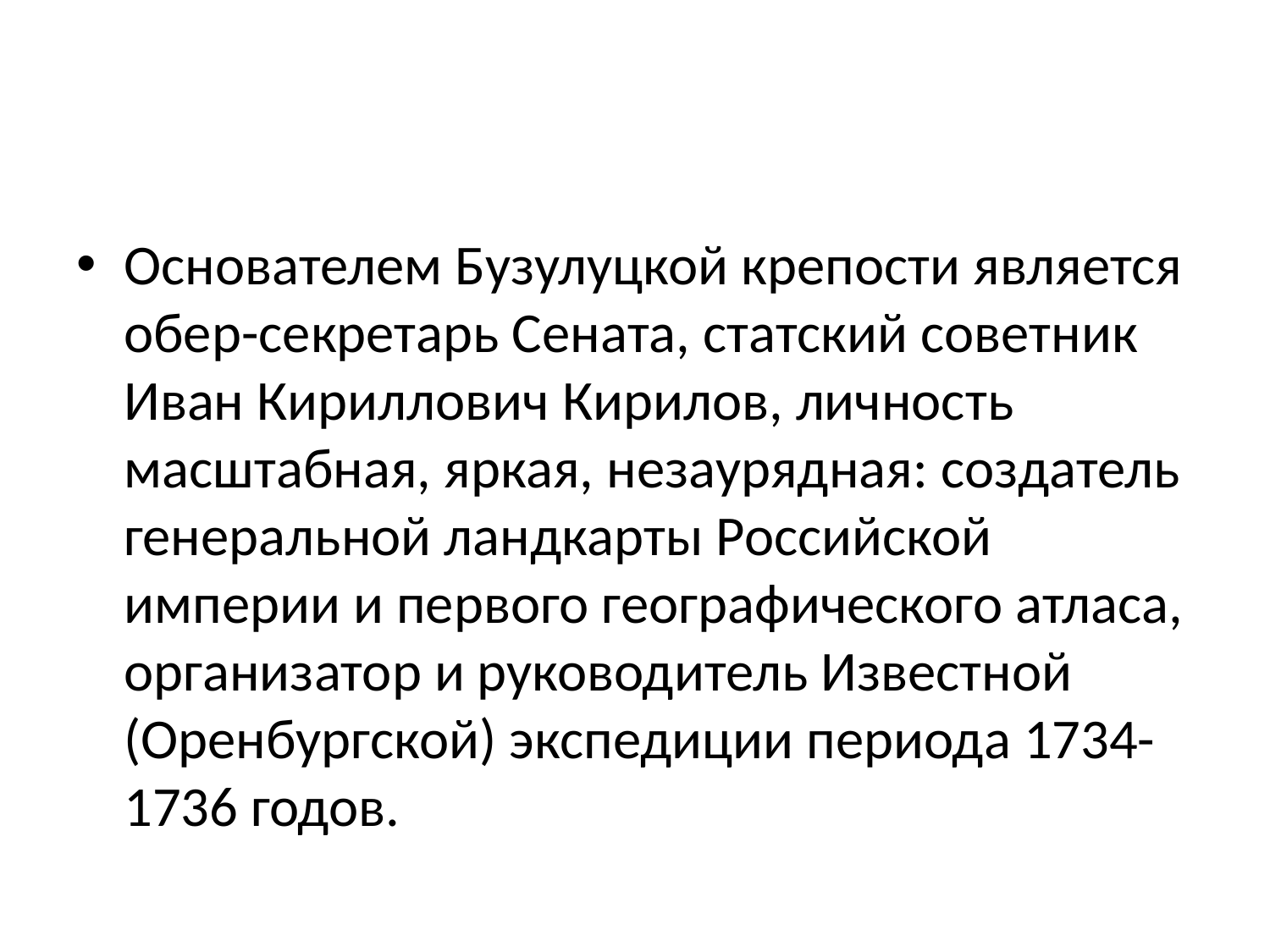

#
Основателем Бузулуцкой крепости является обер-секретарь Сената, статский советник Иван Кириллович Кирилов, личность масштабная, яркая, незаурядная: создатель генеральной ландкарты Российской империи и первого географического атласа, организатор и руководитель Известной (Оренбургской) экспедиции периода 1734-1736 годов.